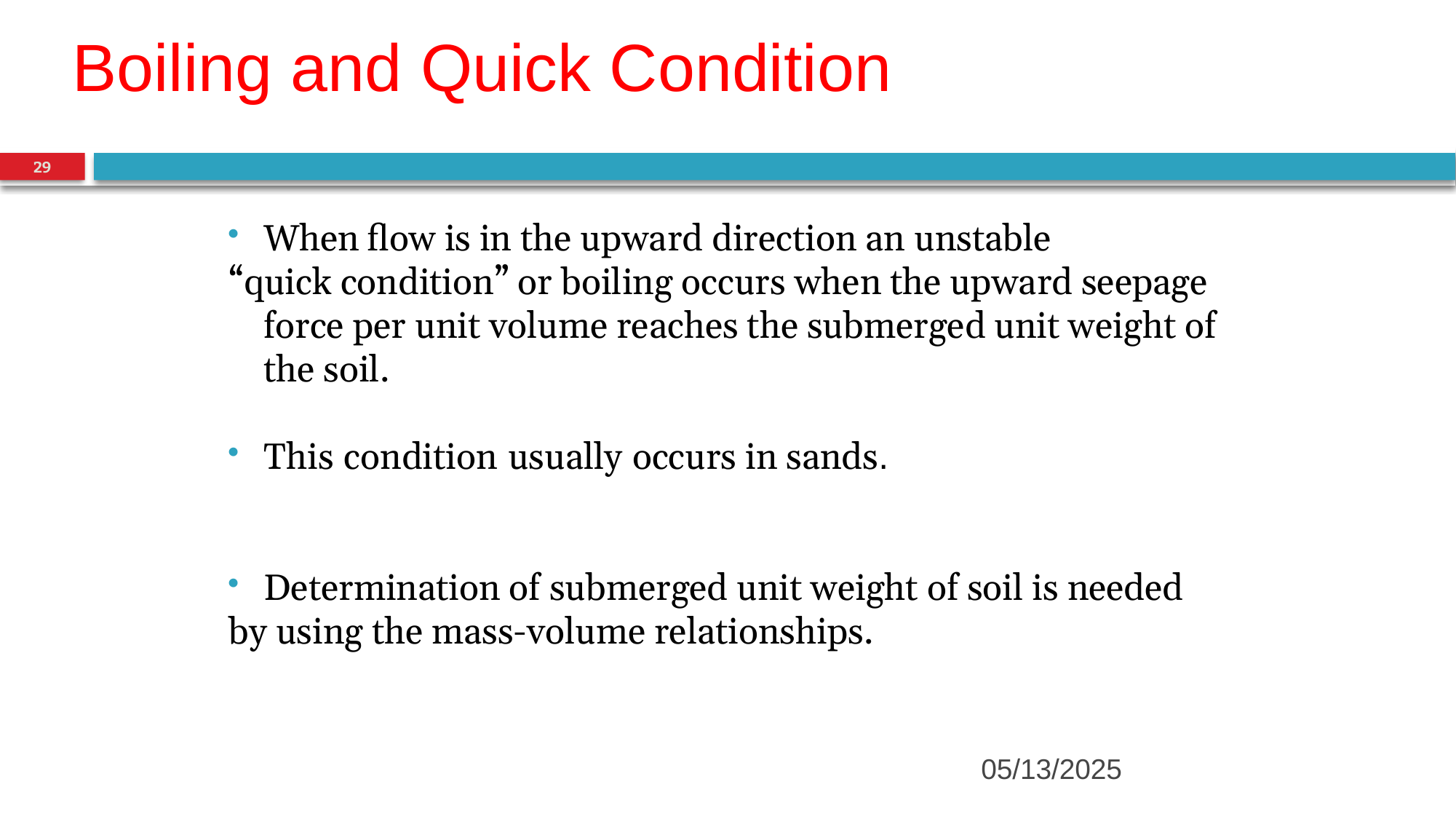

# Boiling and Quick Condition
29
When flow is in the upward direction an unstable
“quick condition” or boiling occurs when the upward seepage force per unit volume reaches the submerged unit weight of the soil.

This condition usually occurs in sands.

Determination of submerged unit weight of soil is needed
by using the mass-volume relationships.

05/13/2025